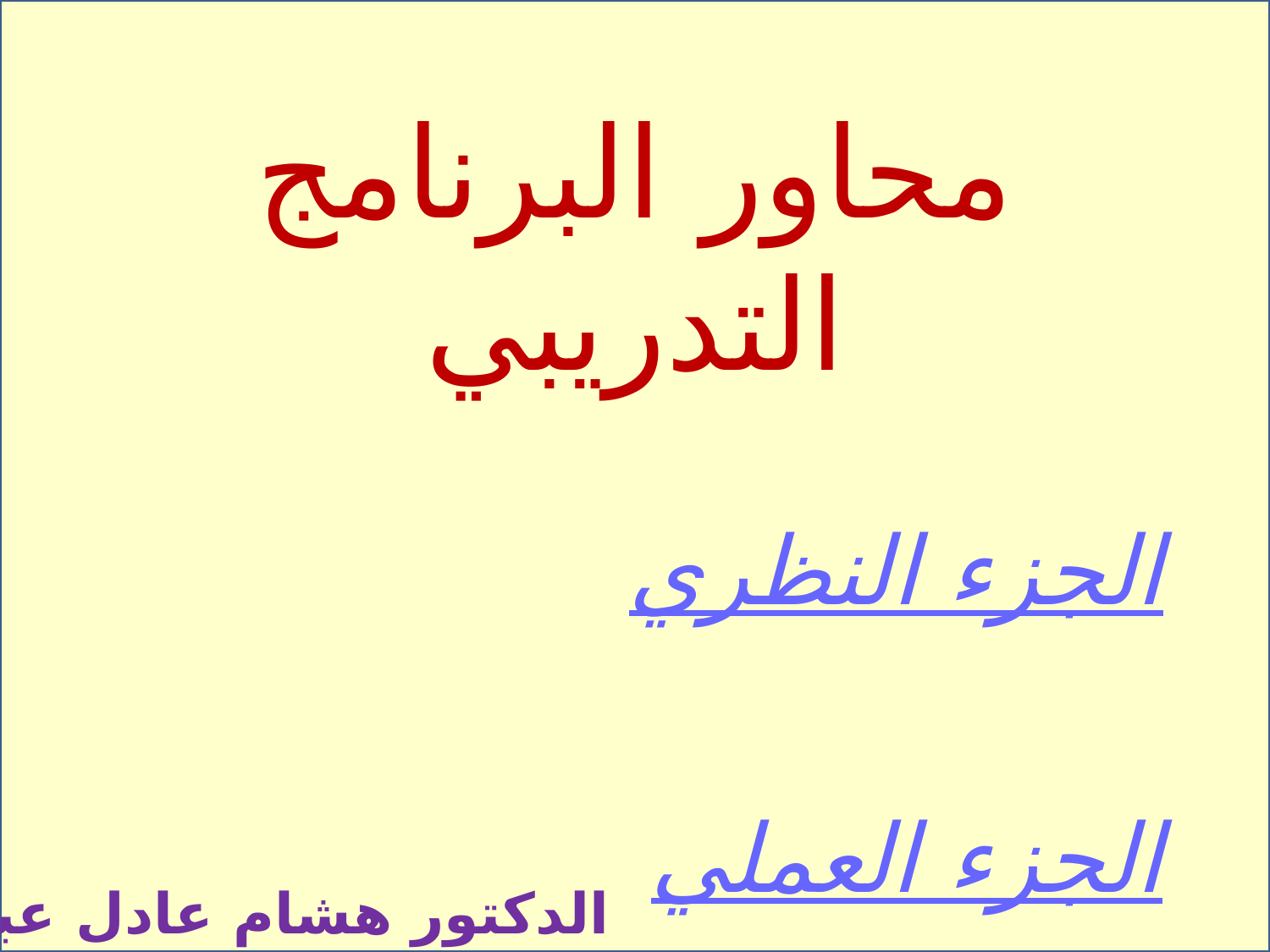

محاور البرنامج التدريبي

الجزء النظري

الجزء العملي

الدكتور هشام عادل عبهري